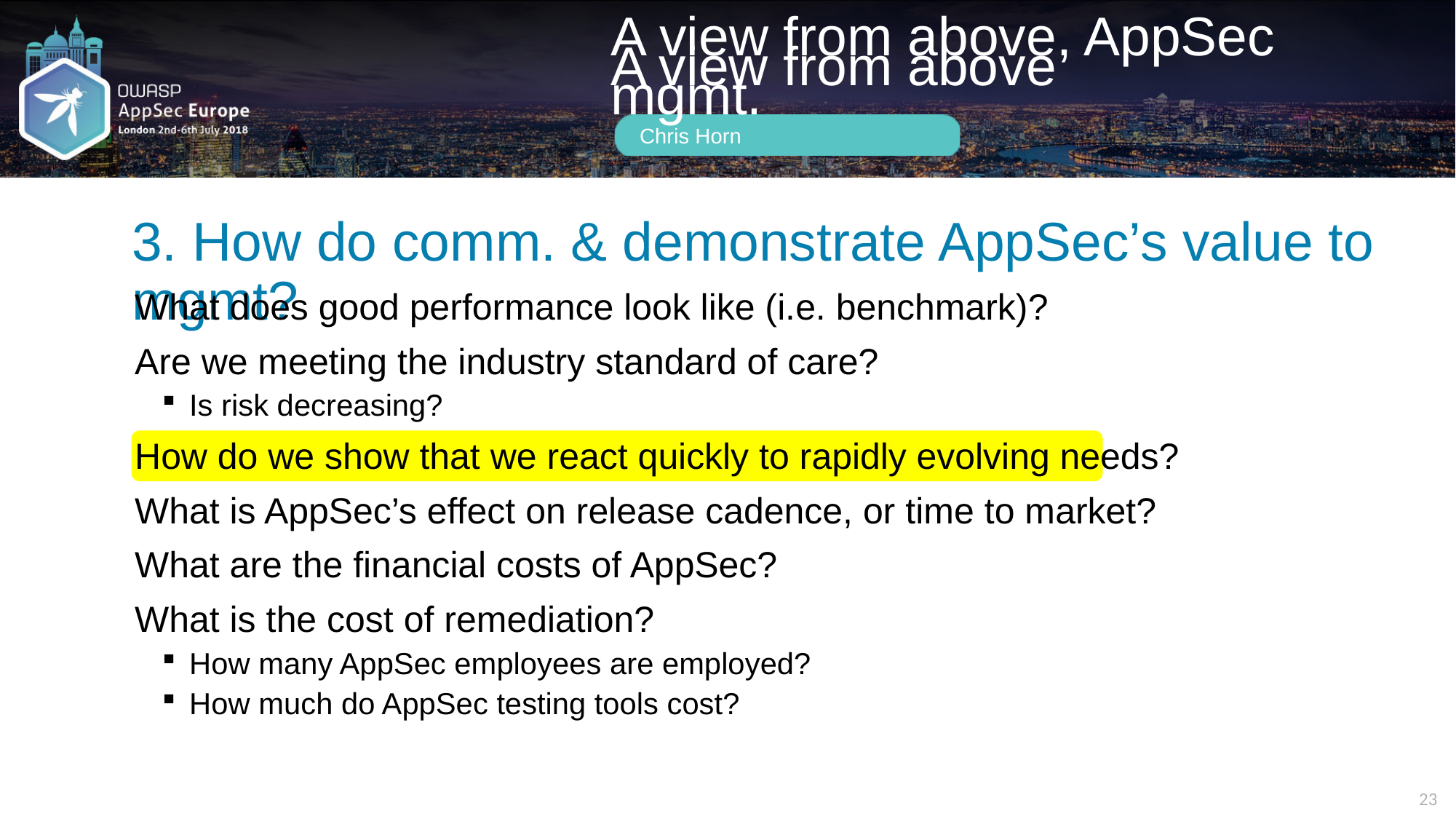

# 3. How do comm. & demonstrate AppSec’s value to mgmt?
What does good performance look like (i.e. benchmark)?
Are we meeting the industry standard of care?
Is risk decreasing?
How do we show that we react quickly to rapidly evolving needs?
What is AppSec’s effect on release cadence, or time to market?
What are the financial costs of AppSec?
What is the cost of remediation?
How many AppSec employees are employed?
How much do AppSec testing tools cost?

23